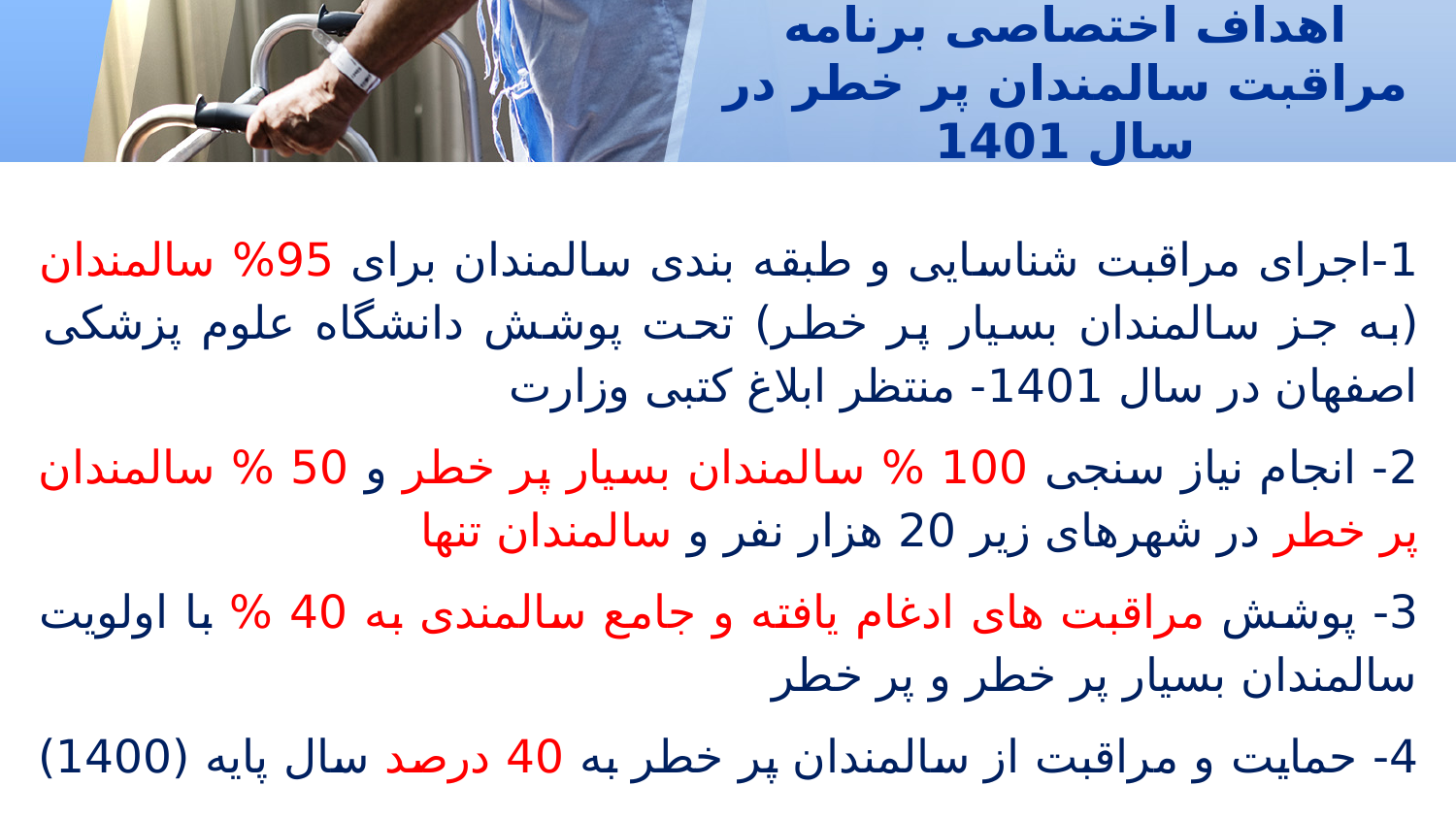

# اهداف اختصاصی برنامه مراقبت سالمندان پر خطر در سال 1401
1-اجرای مراقبت شناسایی و طبقه بندی سالمندان برای 95% سالمندان (به جز سالمندان بسیار پر خطر) تحت پوشش دانشگاه علوم پزشکی اصفهان در سال 1401- منتظر ابلاغ کتبی وزارت
2- انجام نیاز سنجی 100 % سالمندان بسیار پر خطر و 50 % سالمندان پر خطر در شهرهای زیر 20 هزار نفر و سالمندان تنها
3- پوشش مراقبت های ادغام یافته و جامع سالمندی به 40 % با اولویت سالمندان بسیار پر خطر و پر خطر
4- حمایت و مراقبت از سالمندان پر خطر به 40 درصد سال پایه (1400)